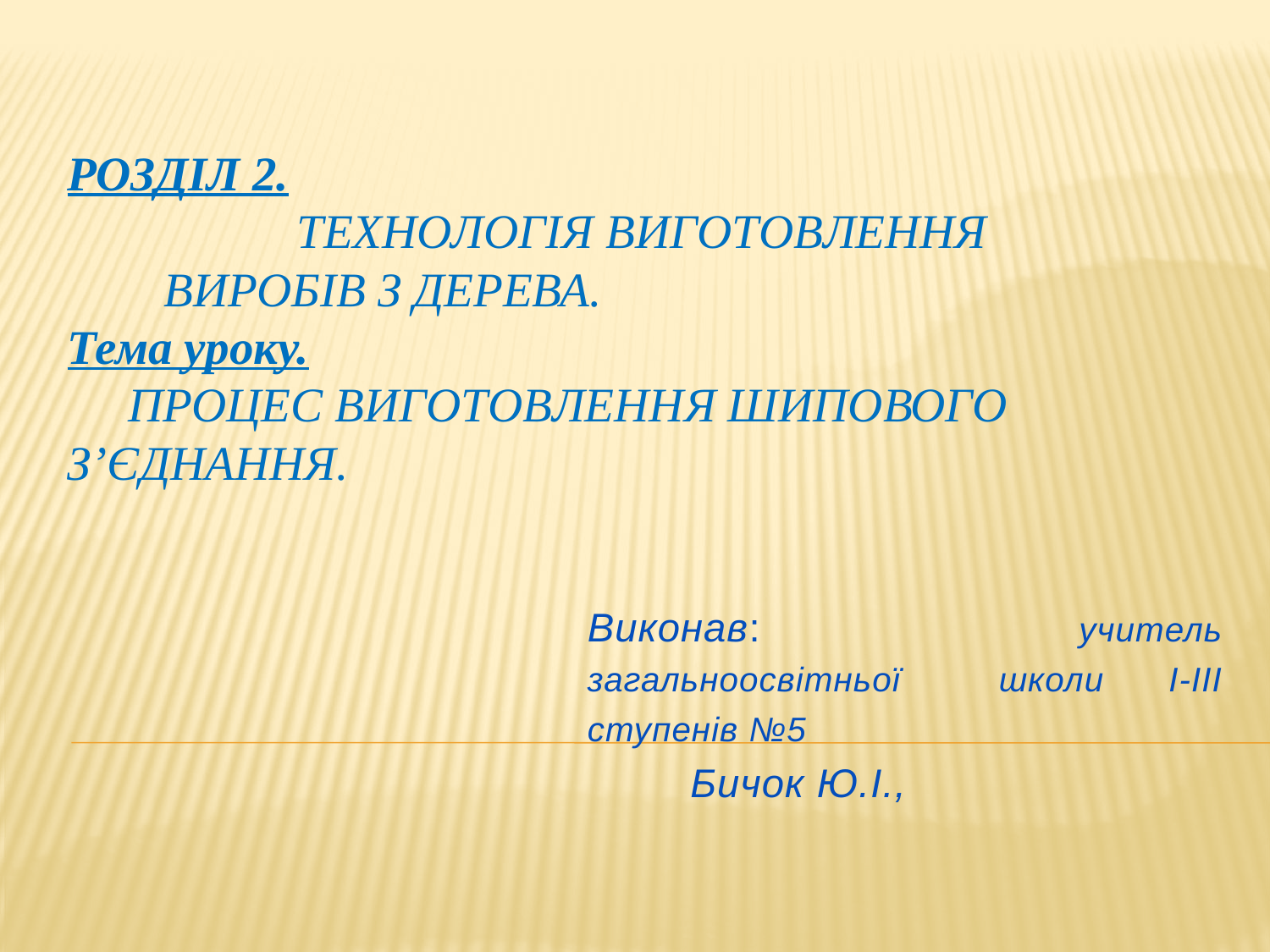

# Розділ 2. Технологія виготовлення                            виробів з дерева. Тема уроку. Процес виготовлення шипового зʼєднання.
Виконав: 			учитель загальноосвітньої		школи І-ІІІ ступенів №5
			Бичок Ю.І.,